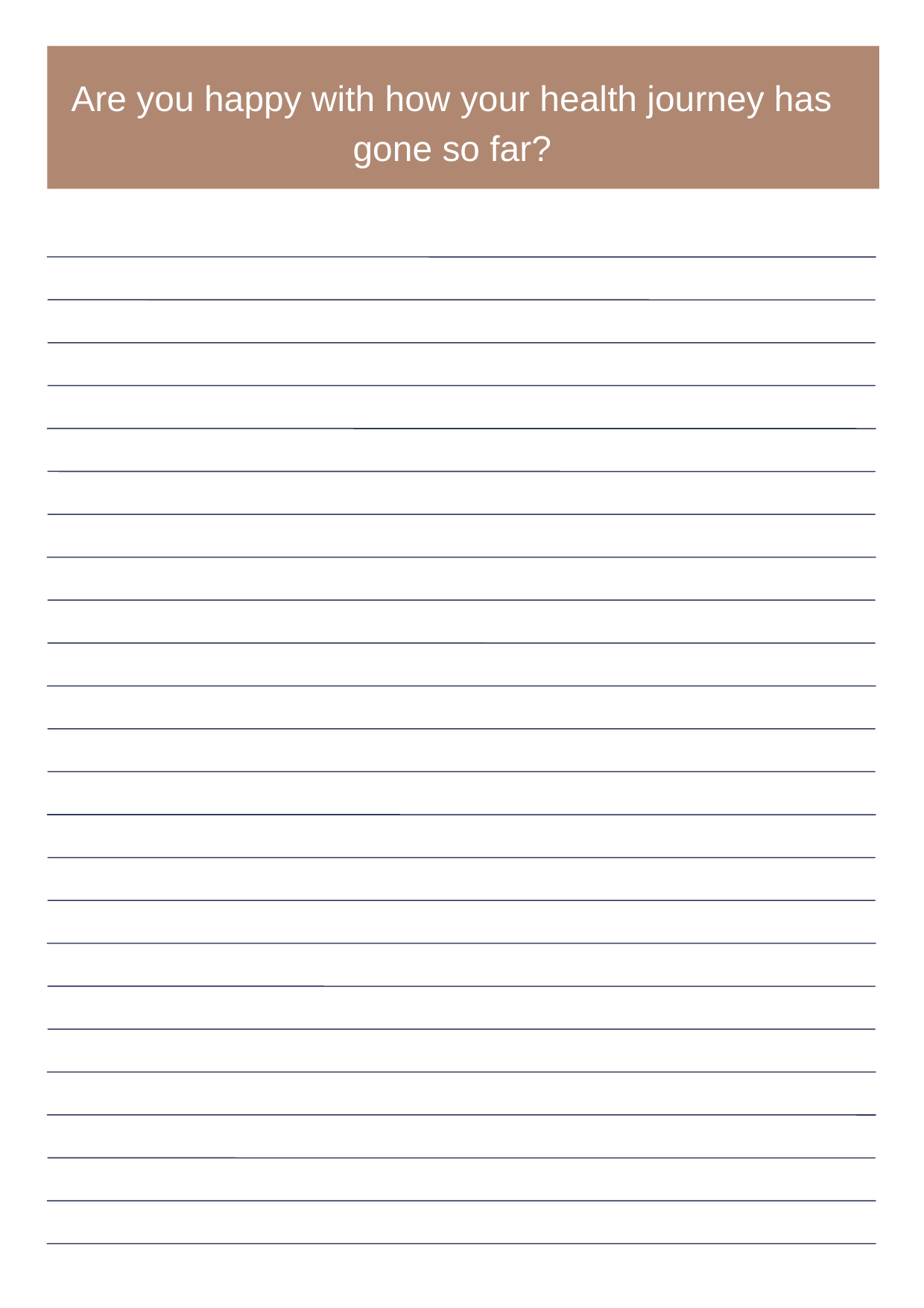

Are you happy with how your health journey has gone so far?